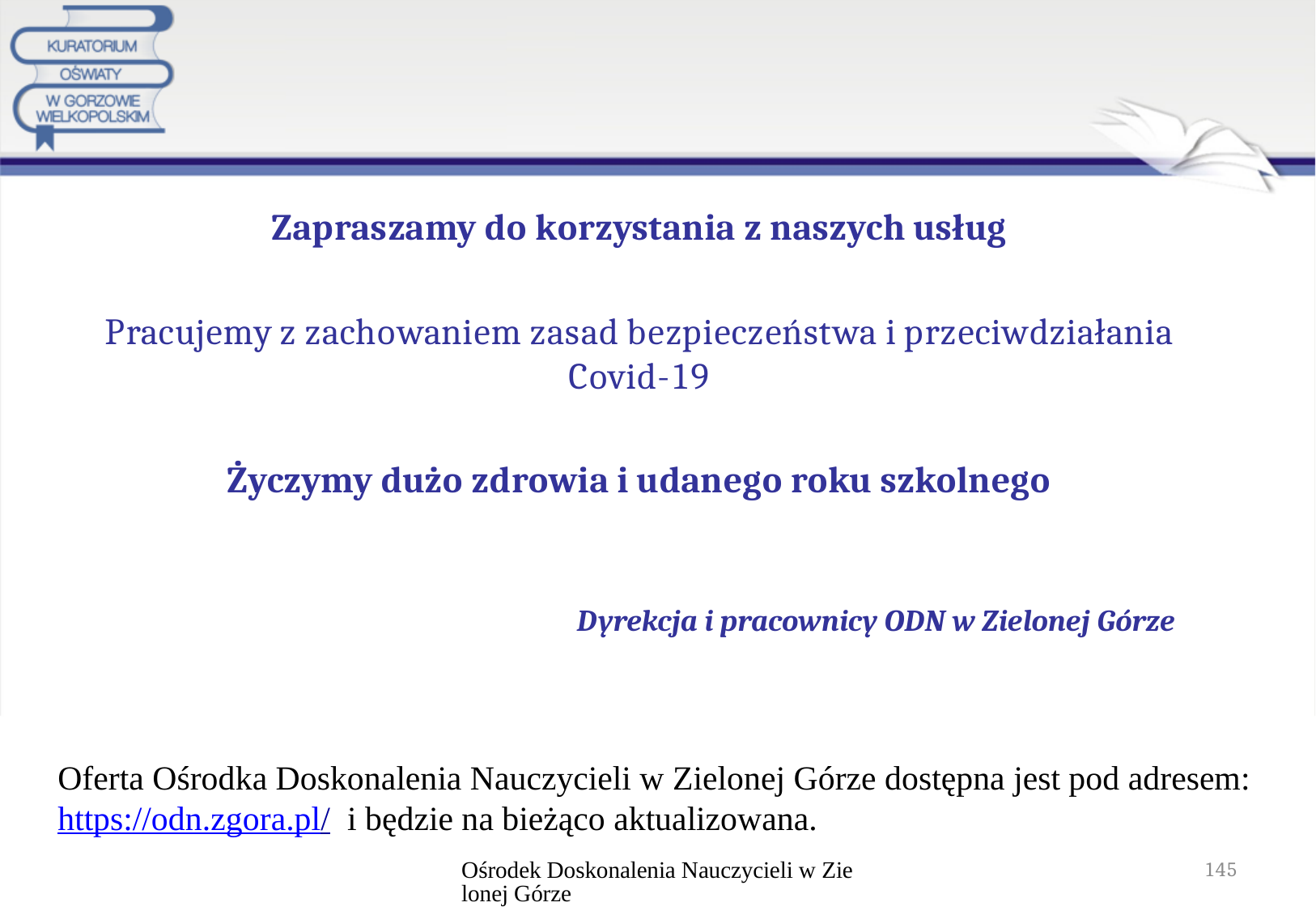

Zapraszamy do korzystania z naszych usług

Pracujemy z zachowaniem zasad bezpieczeństwa i przeciwdziałania Covid-19

Życzymy dużo zdrowia i udanego roku szkolnego

                                                                       Dyrekcja i pracownicy ODN w Zielonej Górze

Oferta Ośrodka Doskonalenia Nauczycieli w Zielonej Górze dostępna jest pod adresem: https://odn.zgora.pl/  i będzie na bieżąco aktualizowana.
Ośrodek Doskonalenia Nauczycieli w Zielonej Górze
145